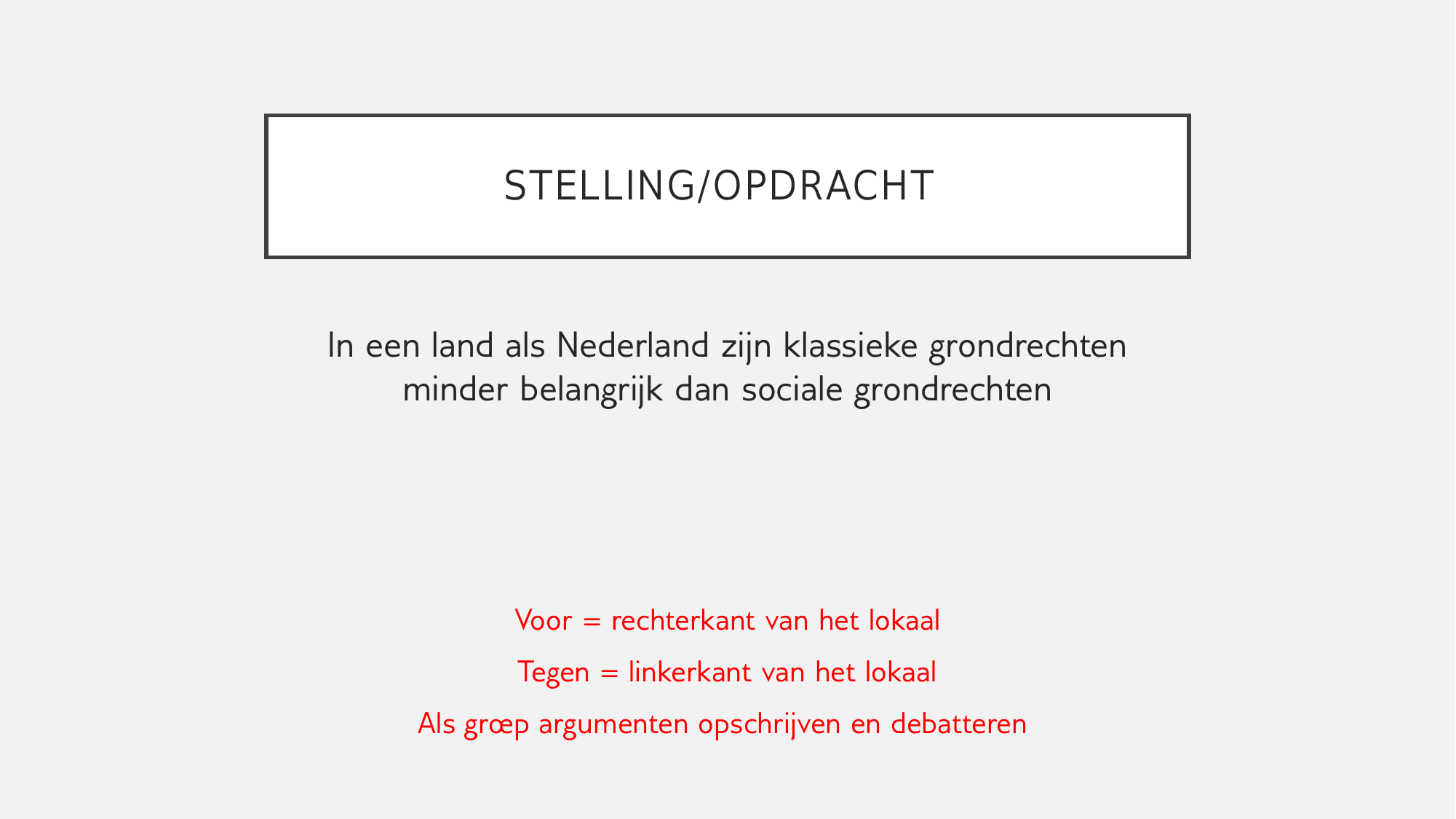

# Stelling/opdracht
In een land als Nederland zijn klassieke grondrechten minder belangrijk dan sociale grondrechten

Voor = rechterkant van het lokaal
Tegen = linkerkant van het lokaal
Als groep argumenten opschrijven en debatteren